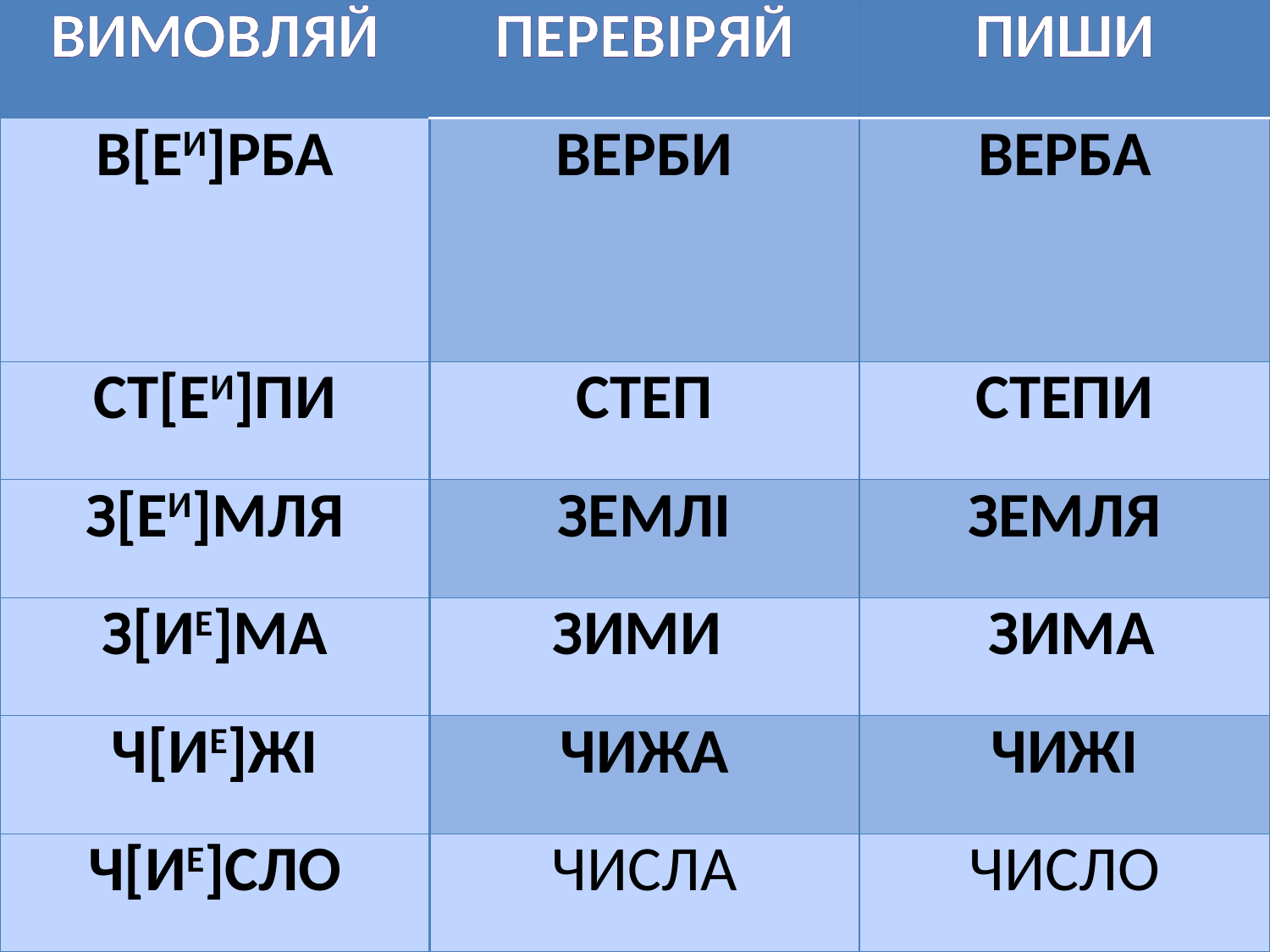

| Вимовляй | Перевіряй | Пиши |
| --- | --- | --- |
| В[еи]рба | верби | Верба |
| Ст[еи]пи | Степ | Степи |
| З[еи]мля | Землі | Земля |
| З[ие]ма | Зими | Зима |
| Ч[ие]жі | Чижа | Чижі |
| Ч[ие]сло | Числа | Число |